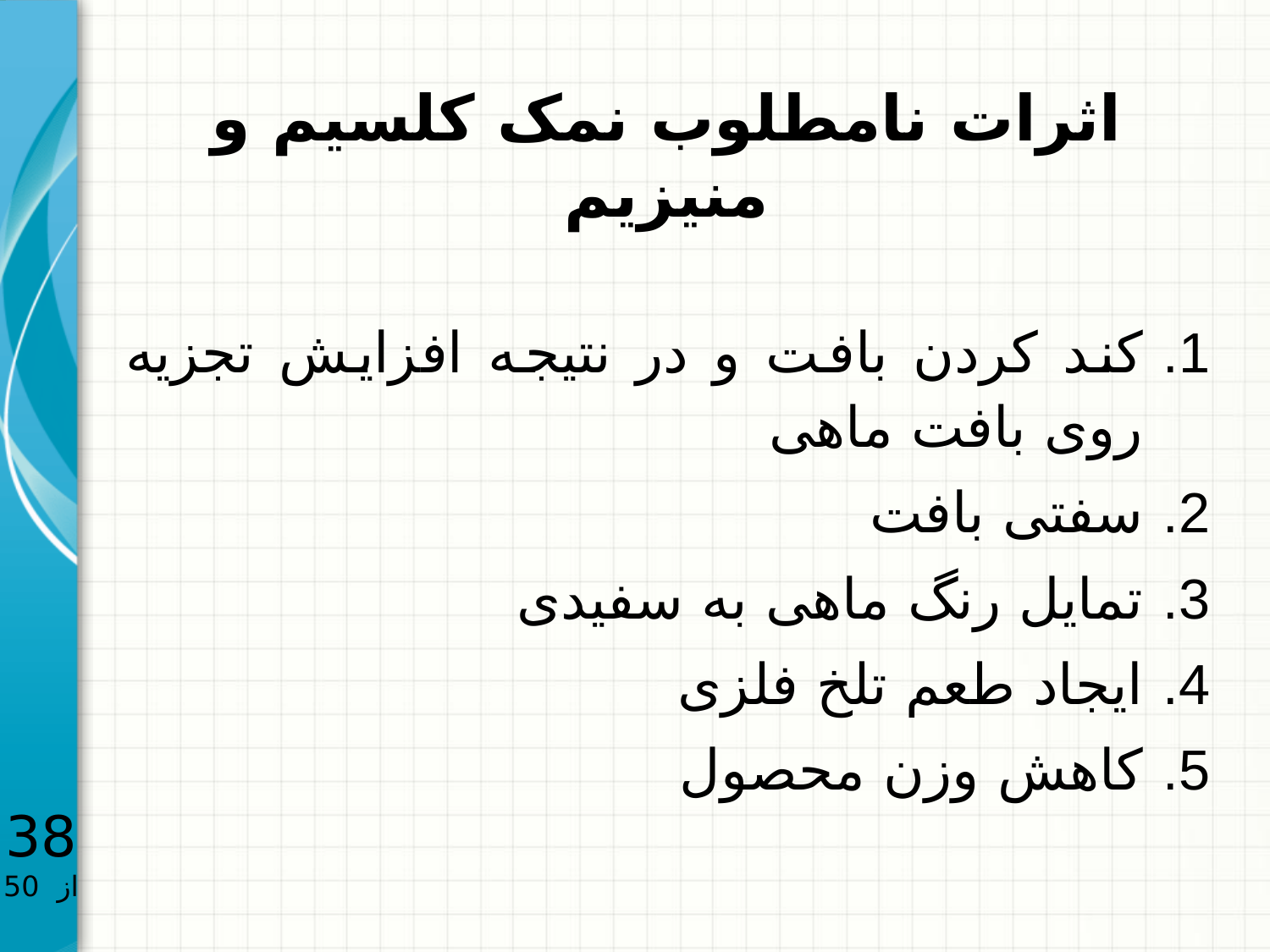

# اثرات نامطلوب نمک کلسیم و منیزیم
کند کردن بافت و در نتیجه افزایش تجزیه روی بافت ماهی
سفتی بافت
تمایل رنگ ماهی به سفیدی
ایجاد طعم تلخ فلزی
کاهش وزن محصول